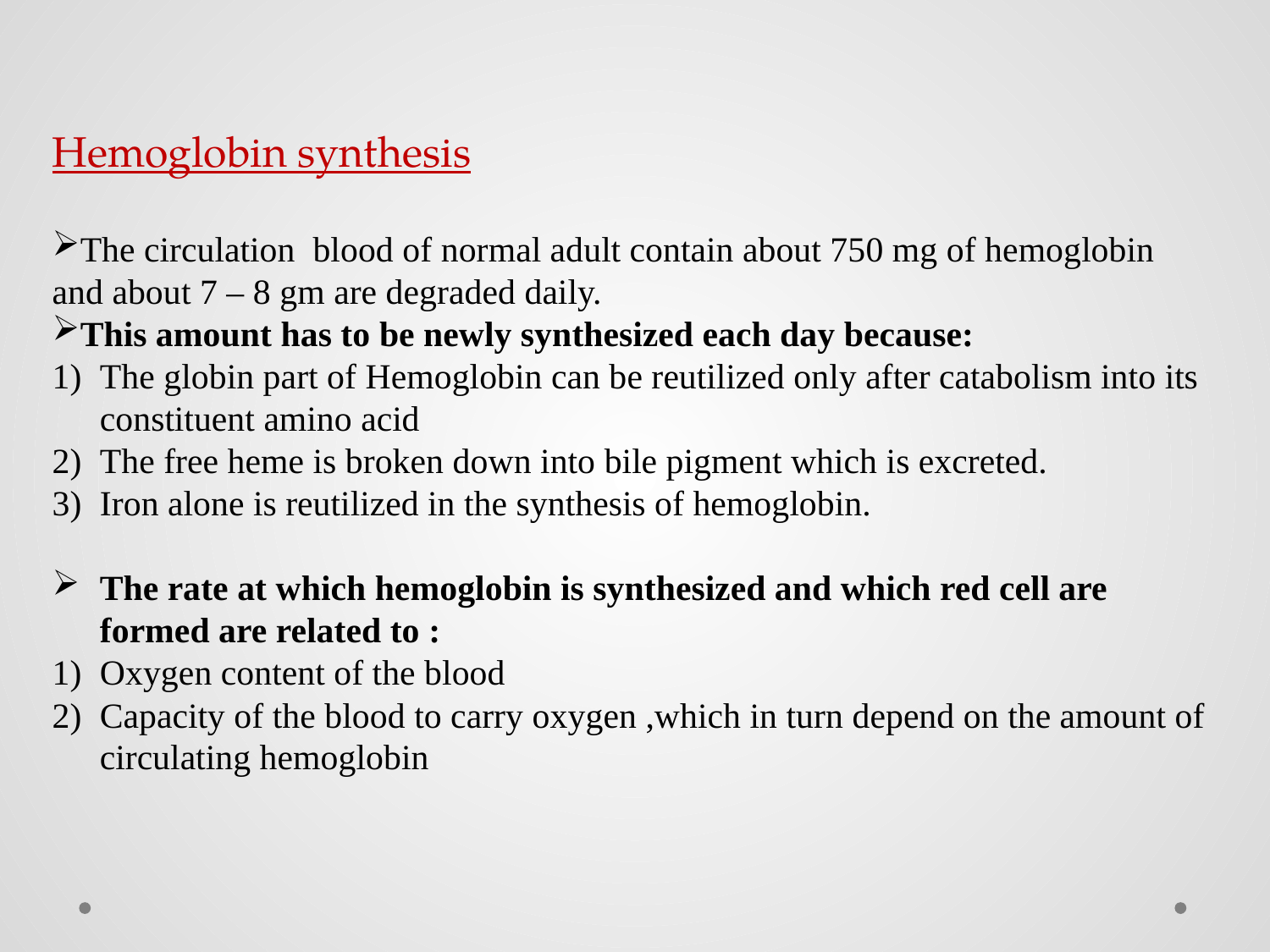

Hemoglobin synthesis

The circulation  blood of normal adult contain about 750 mg of hemoglobin and about 7 – 8 gm are degraded daily.
This amount has to be newly synthesized each day because:
The globin part of Hemoglobin can be reutilized only after catabolism into its constituent amino acid
The free heme is broken down into bile pigment which is excreted.
Iron alone is reutilized in the synthesis of hemoglobin.

The rate at which hemoglobin is synthesized and which red cell are formed are related to :
Oxygen content of the blood
Capacity of the blood to carry oxygen ,which in turn depend on the amount of circulating hemoglobin